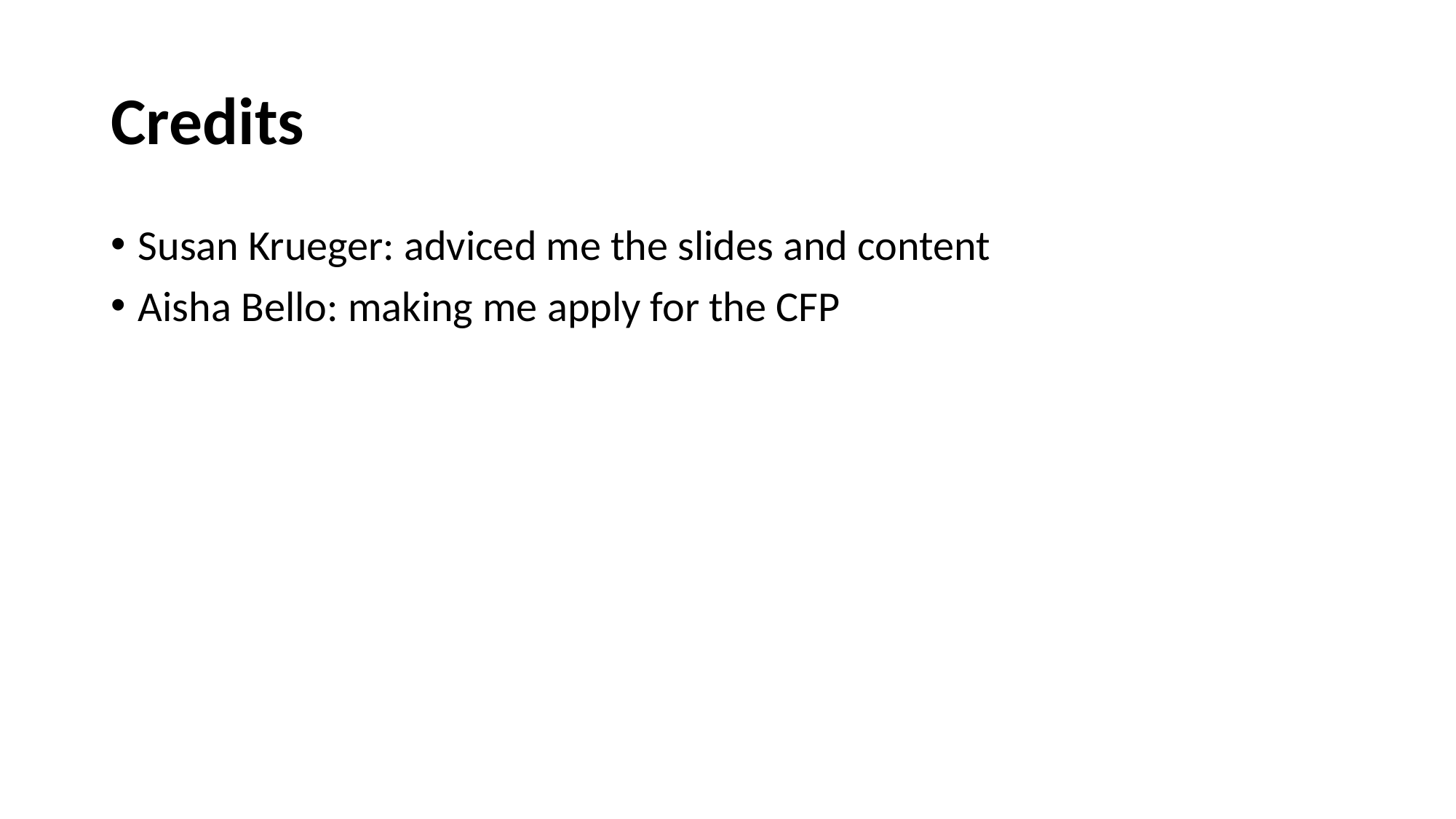

# Credits
Susan Krueger: adviced me the slides and content
Aisha Bello: making me apply for the CFP